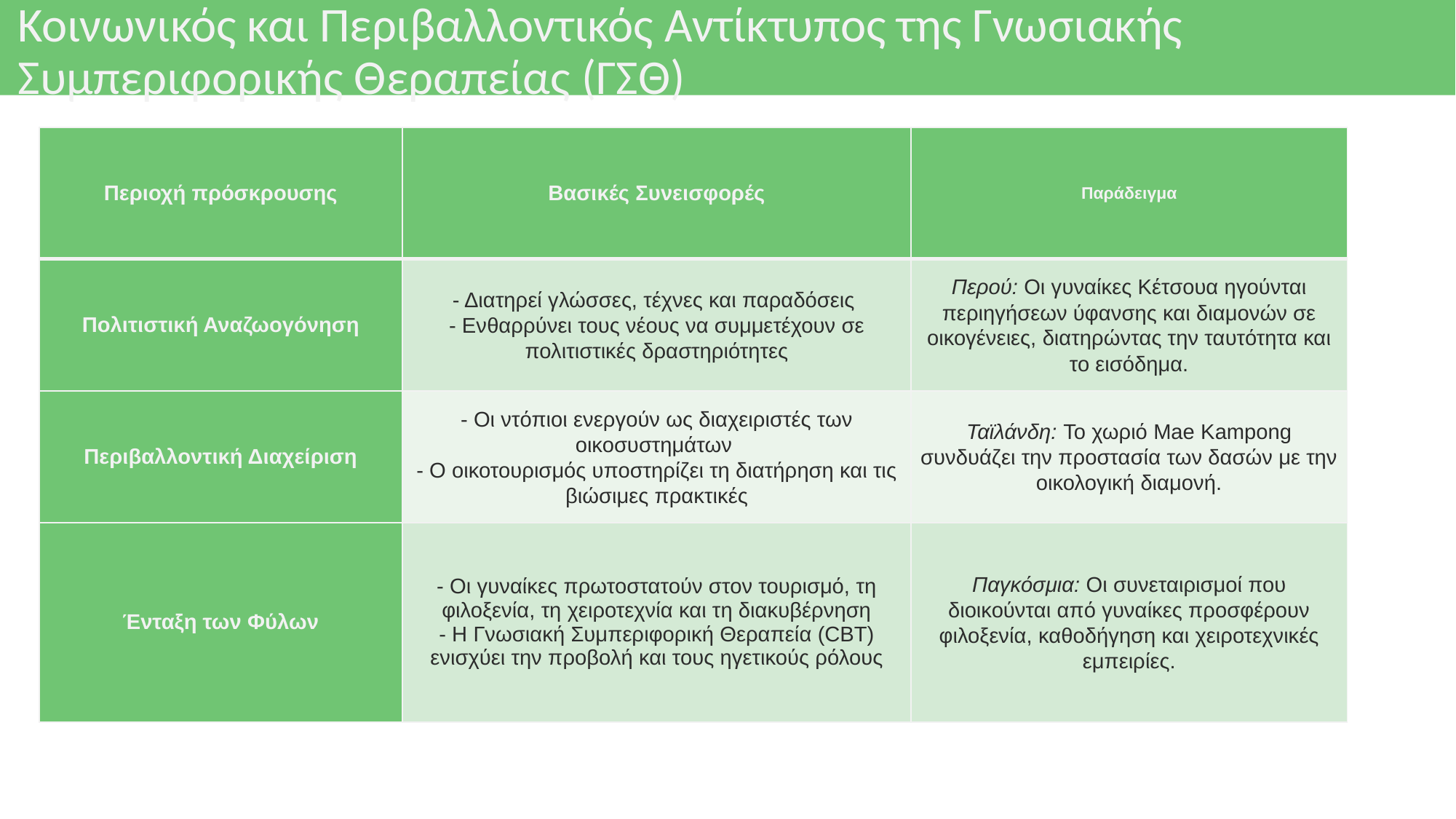

# Κοινωνικός και Περιβαλλοντικός Αντίκτυπος της Γνωσιακής Συμπεριφορικής Θεραπείας (ΓΣΘ)
| Περιοχή πρόσκρουσης | Βασικές Συνεισφορές | Παράδειγμα |
| --- | --- | --- |
| Πολιτιστική Αναζωογόνηση | - Διατηρεί γλώσσες, τέχνες και παραδόσεις - Ενθαρρύνει τους νέους να συμμετέχουν σε πολιτιστικές δραστηριότητες | Περού: Οι γυναίκες Κέτσουα ηγούνται περιηγήσεων ύφανσης και διαμονών σε οικογένειες, διατηρώντας την ταυτότητα και το εισόδημα. |
| Περιβαλλοντική Διαχείριση | - Οι ντόπιοι ενεργούν ως διαχειριστές των οικοσυστημάτων - Ο οικοτουρισμός υποστηρίζει τη διατήρηση και τις βιώσιμες πρακτικές | Ταϊλάνδη: Το χωριό Mae Kampong συνδυάζει την προστασία των δασών με την οικολογική διαμονή. |
| Ένταξη των Φύλων | - Οι γυναίκες πρωτοστατούν στον τουρισμό, τη φιλοξενία, τη χειροτεχνία και τη διακυβέρνηση - Η Γνωσιακή Συμπεριφορική Θεραπεία (CBT) ενισχύει την προβολή και τους ηγετικούς ρόλους | Παγκόσμια: Οι συνεταιρισμοί που διοικούνται από γυναίκες προσφέρουν φιλοξενία, καθοδήγηση και χειροτεχνικές εμπειρίες. |